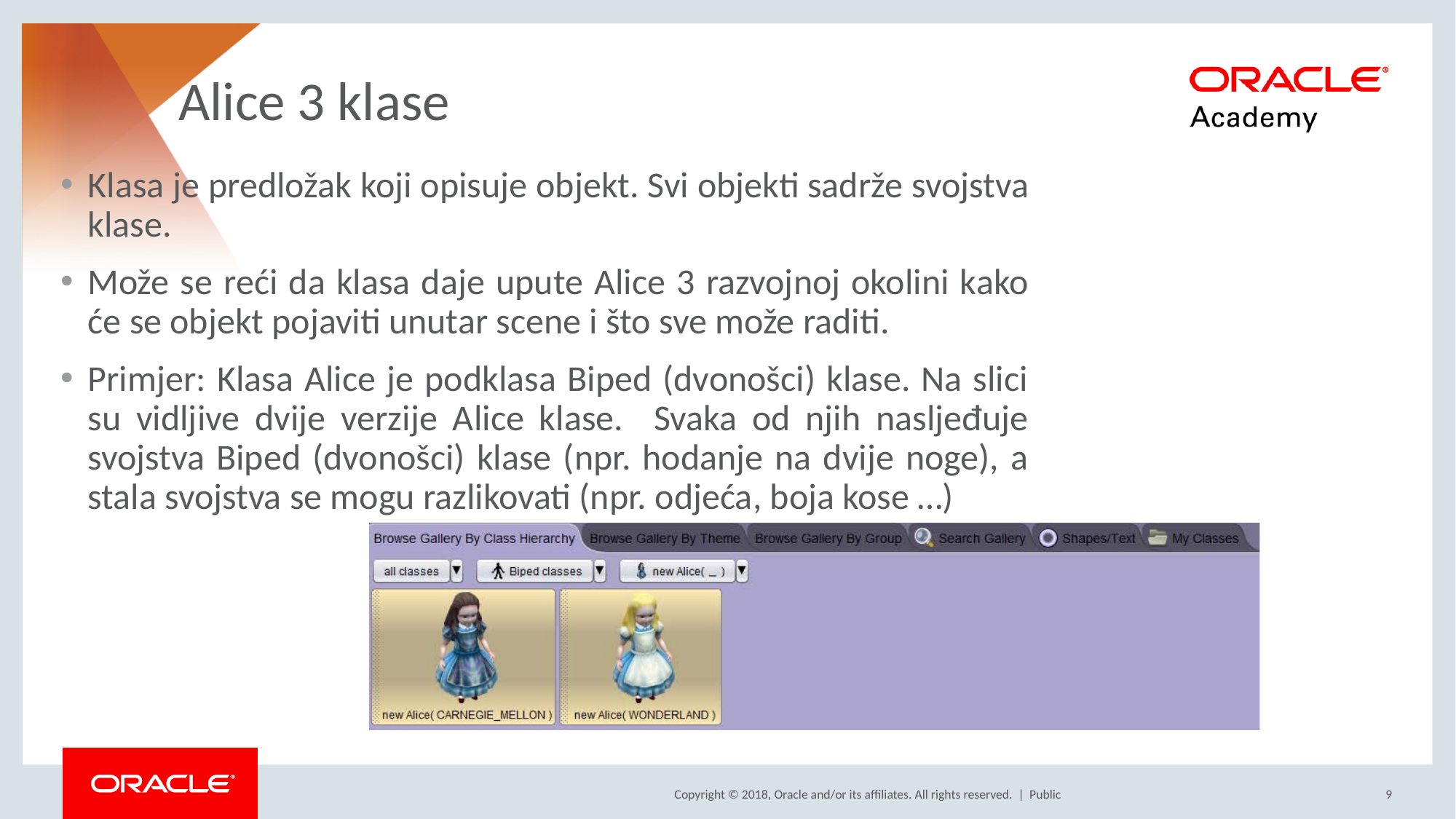

# Alice 3 klase
Klasa je predložak koji opisuje objekt. Svi objekti sadrže svojstva klase.
Može se reći da klasa daje upute Alice 3 razvojnoj okolini kako će se objekt pojaviti unutar scene i što sve može raditi.
Primjer: Klasa Alice je podklasa Biped (dvonošci) klase. Na slici su vidljive dvije verzije Alice klase.  Svaka od njih nasljeđuje svojstva Biped (dvonošci) klase (npr. hodanje na dvije noge), a stala svojstva se mogu razlikovati (npr. odjeća, boja kose …)

Public
9